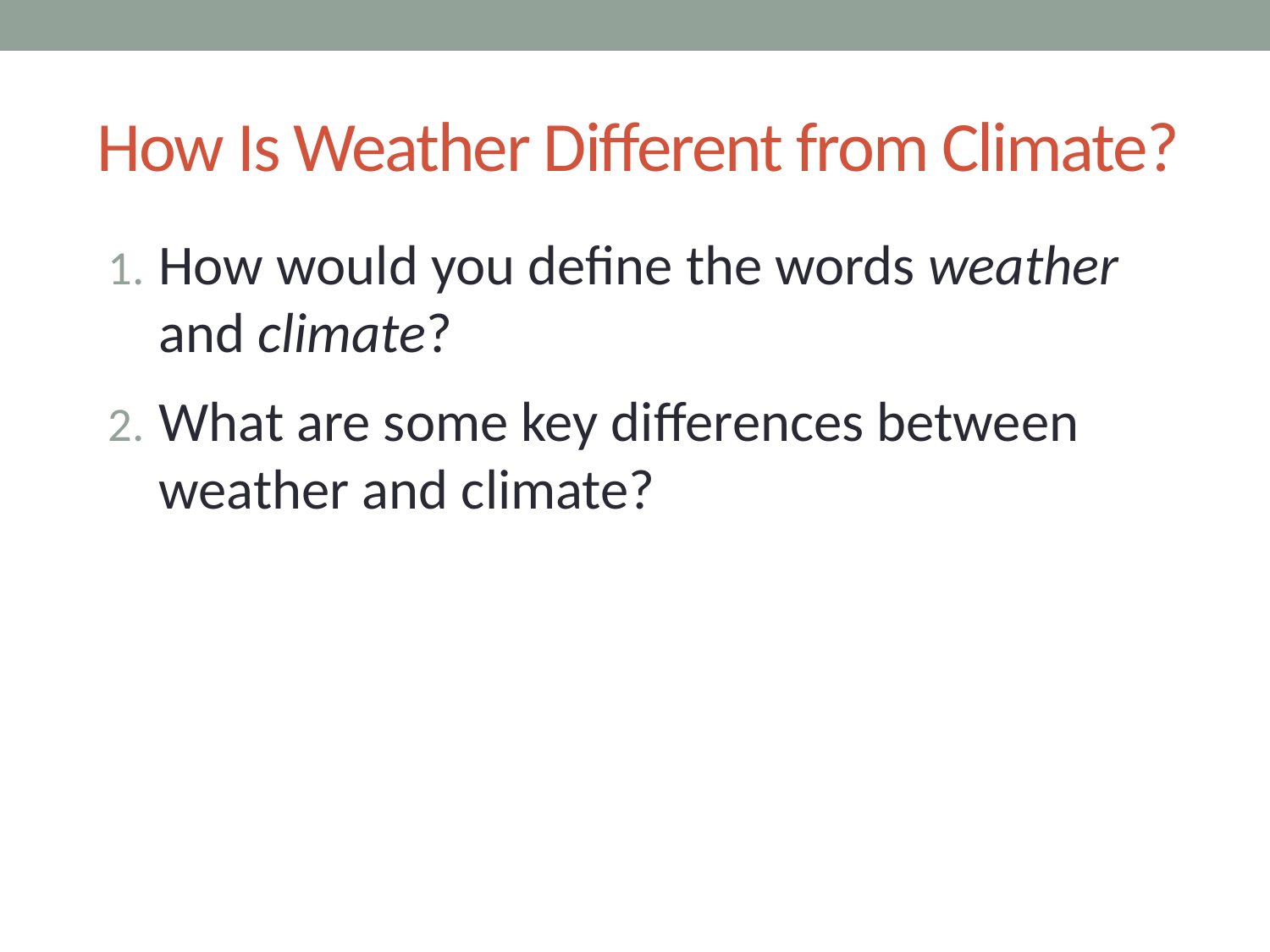

# How Is Weather Different from Climate?
How would you define the words weather and climate?
What are some key differences between weather and climate?